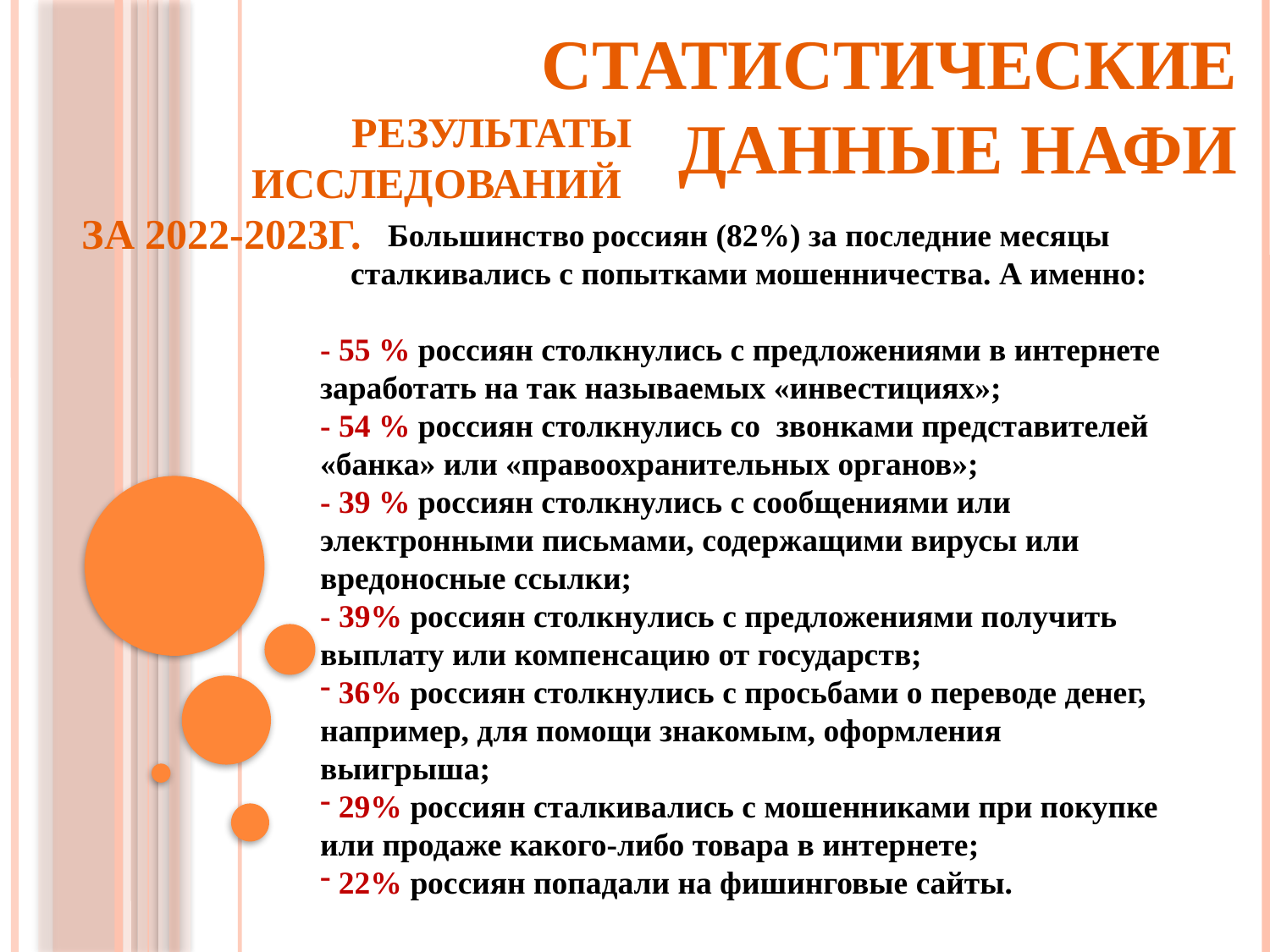

# Статистические данные НАФИ
Результаты исследований
за 2022-2023г.
Большинство россиян (82%) за последние месяцы сталкивались с попытками мошенничества. А именно:

- 55 % россиян столкнулись с предложениями в интернете заработать на так называемых «инвестициях»;
- 54 % россиян столкнулись со  звонками представителей «банка» или «правоохранительных органов»;
- 39 % россиян столкнулись с сообщениями или электронными письмами, содержащими вирусы или вредоносные ссылки;
- 39% россиян столкнулись с предложениями получить выплату или компенсацию от государств;
 36% россиян столкнулись с просьбами о переводе денег, например, для помощи знакомым, оформления выигрыша;
 29% россиян сталкивались с мошенниками при покупке или продаже какого-либо товара в интернете;
 22% россиян попадали на фишинговые сайты.